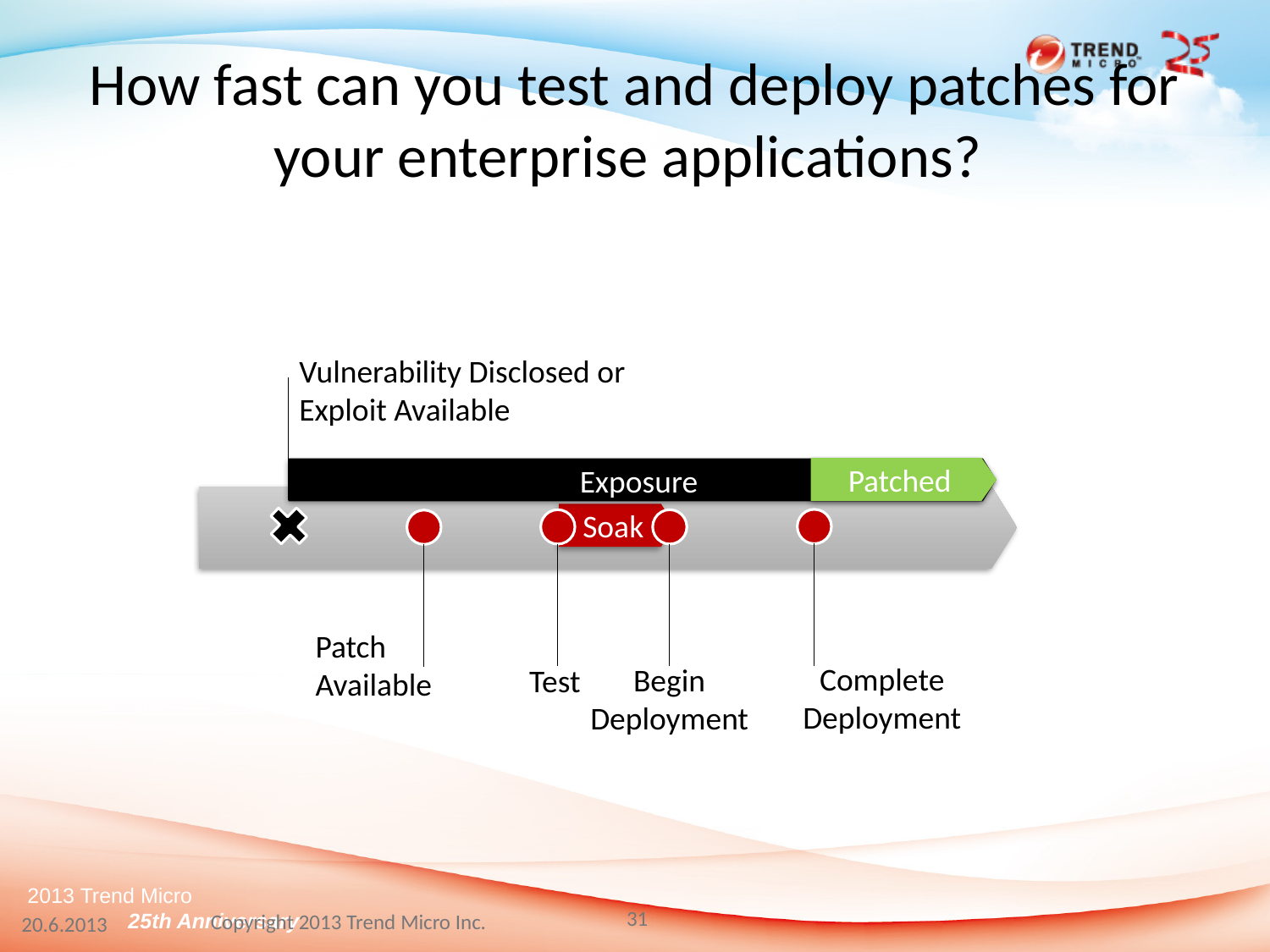

# How fast can you test and deploy patches for your enterprise applications?
Vulnerability Disclosed or
Exploit Available
Patched
Exposure

Soak

Patch
Available
Complete
Deployment
Begin Deployment
Test
31
20.6.2013
Copyright 2013 Trend Micro Inc.